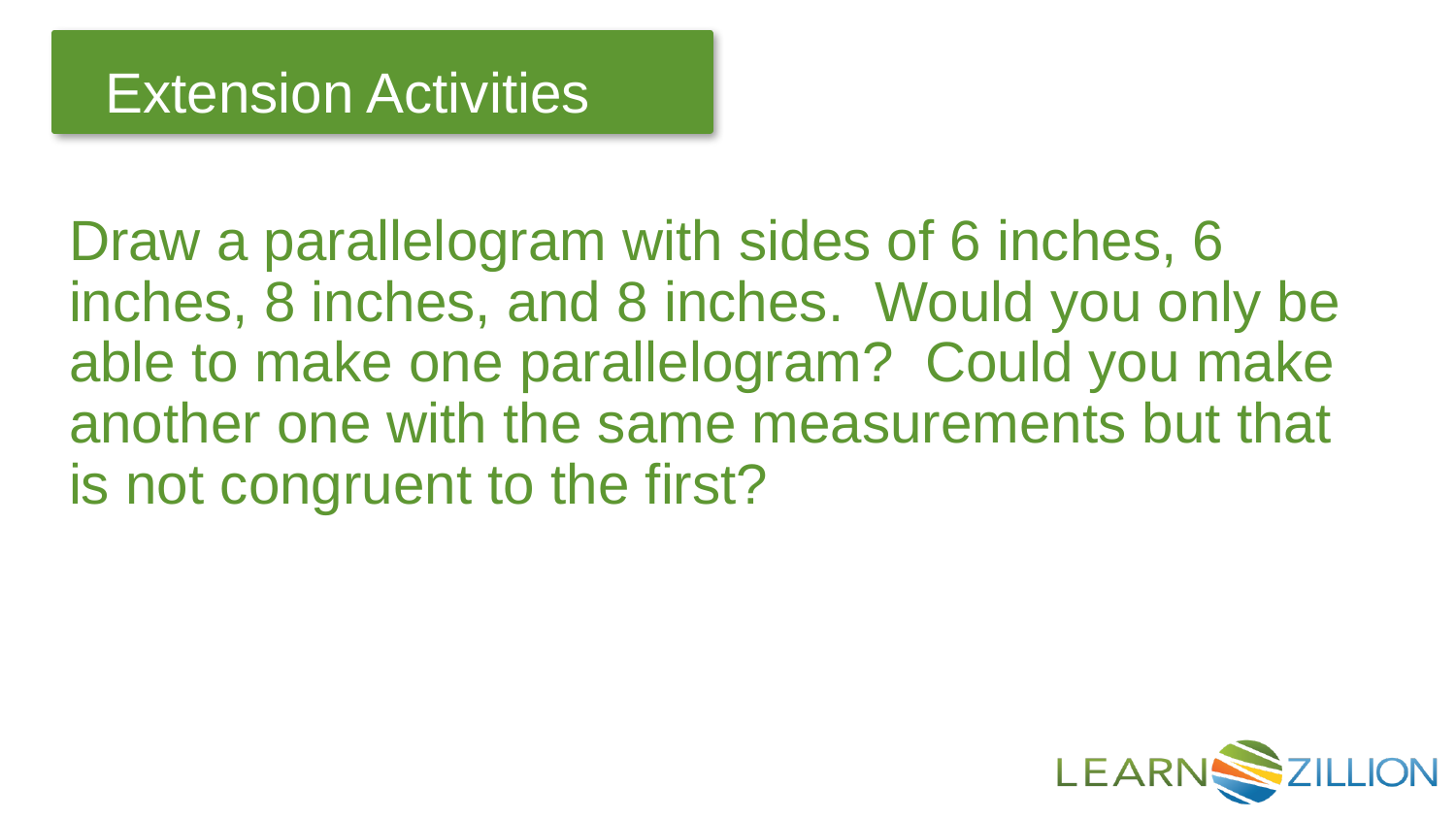

Draw a parallelogram with sides of 6 inches, 6 inches, 8 inches, and 8 inches.  Would you only be able to make one parallelogram?  Could you make another one with the same measurements but that is not congruent to the first?